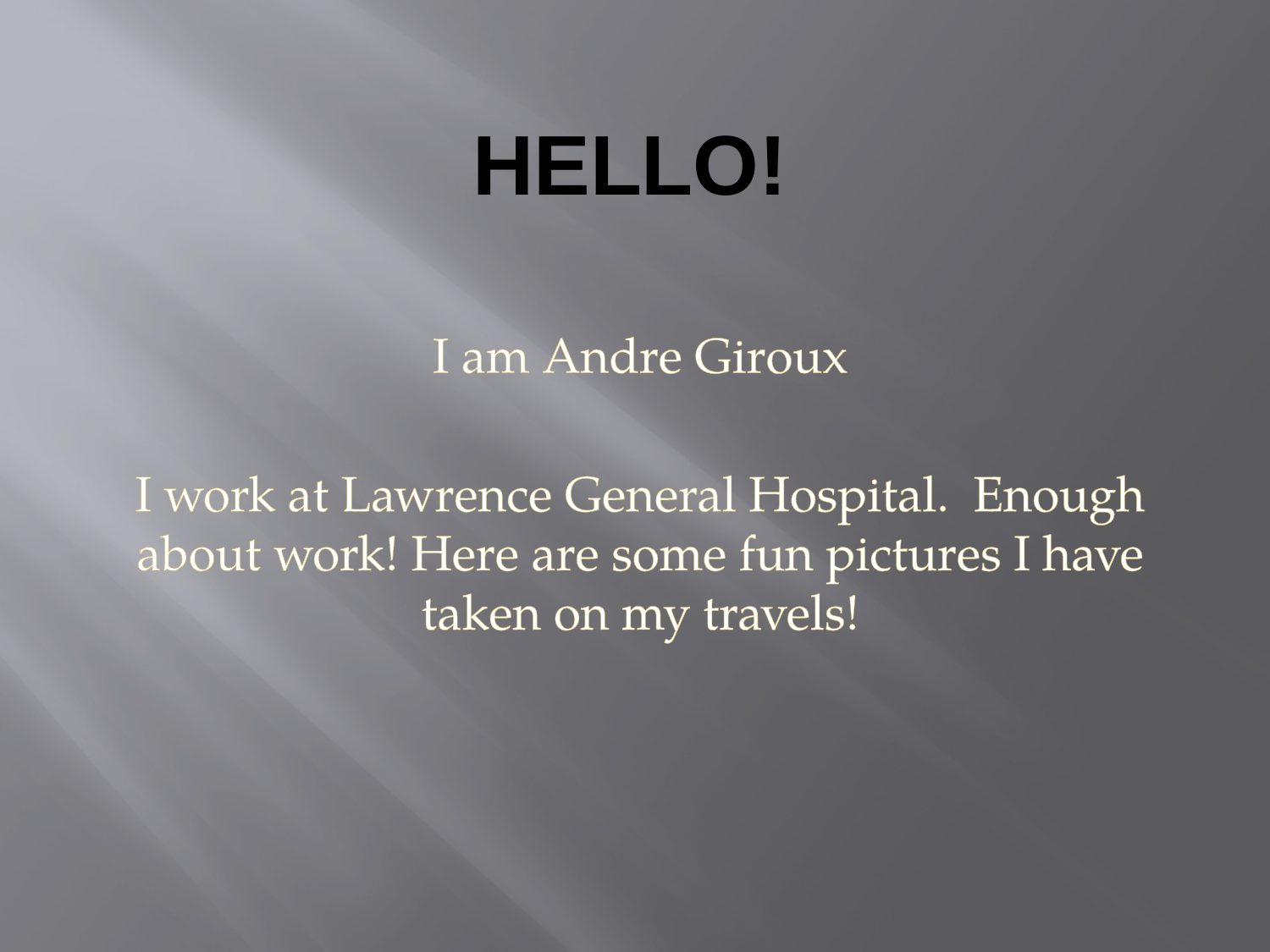

# Hello!
I am Andre Giroux

I work at Lawrence General Hospital.  Enough about work! Here are some fun pictures I have taken on my travels!